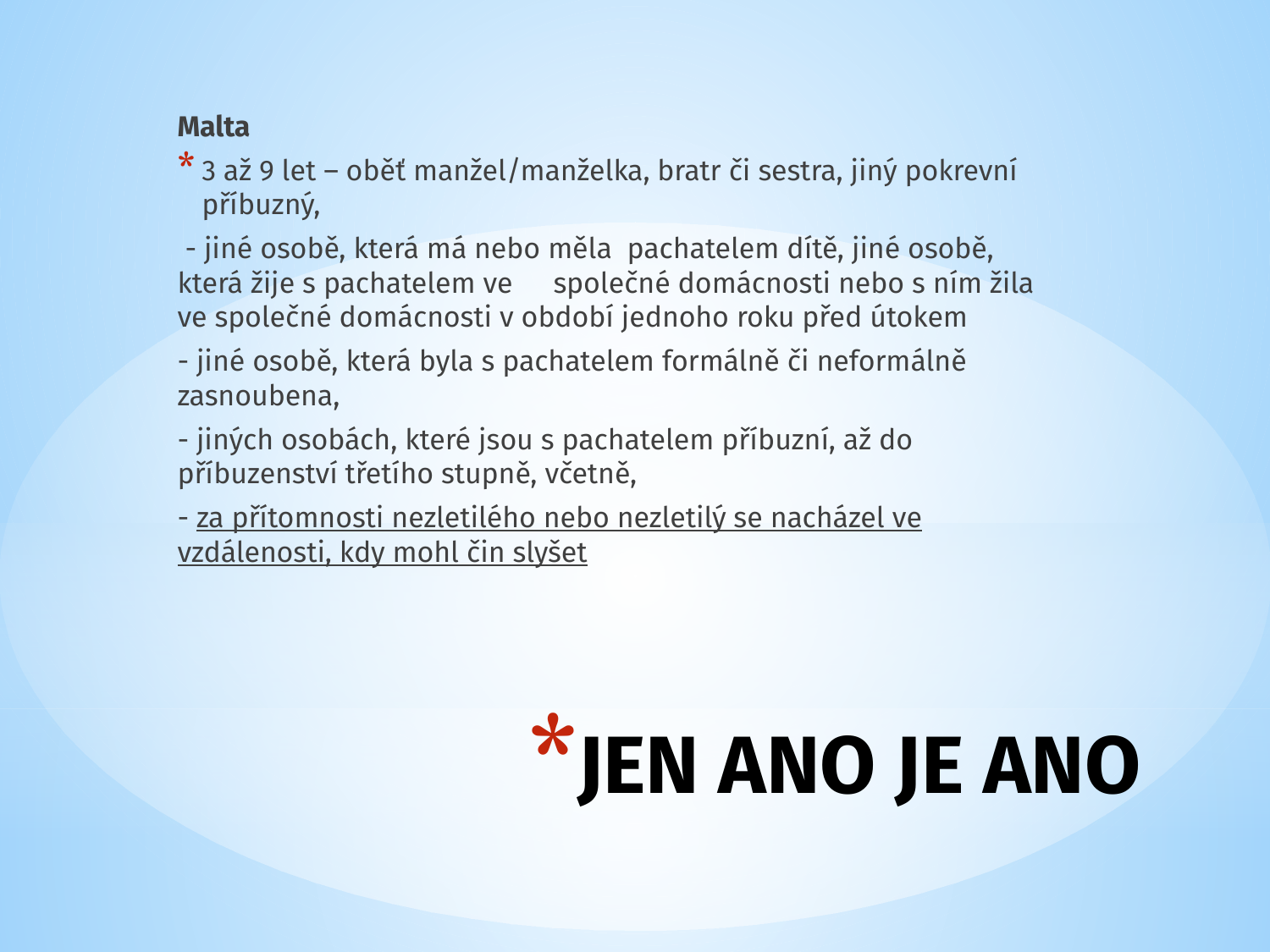

Malta
3 až 9 let – oběť manžel/manželka, bratr či sestra, jiný pokrevní příbuzný,
 - jiné osobě, která má nebo měla  pachatelem dítě, jiné osobě, která žije s pachatelem ve 	společné domácnosti nebo s ním žila ve společné domácnosti v období jednoho roku před útokem
- jiné osobě, která byla s pachatelem formálně či neformálně zasnoubena,
- jiných osobách, které jsou s pachatelem příbuzní, až do příbuzenství třetího stupně, včetně,
- za přítomnosti nezletilého nebo nezletilý se nacházel ve vzdálenosti, kdy mohl čin slyšet

# JEN ANO JE ANO